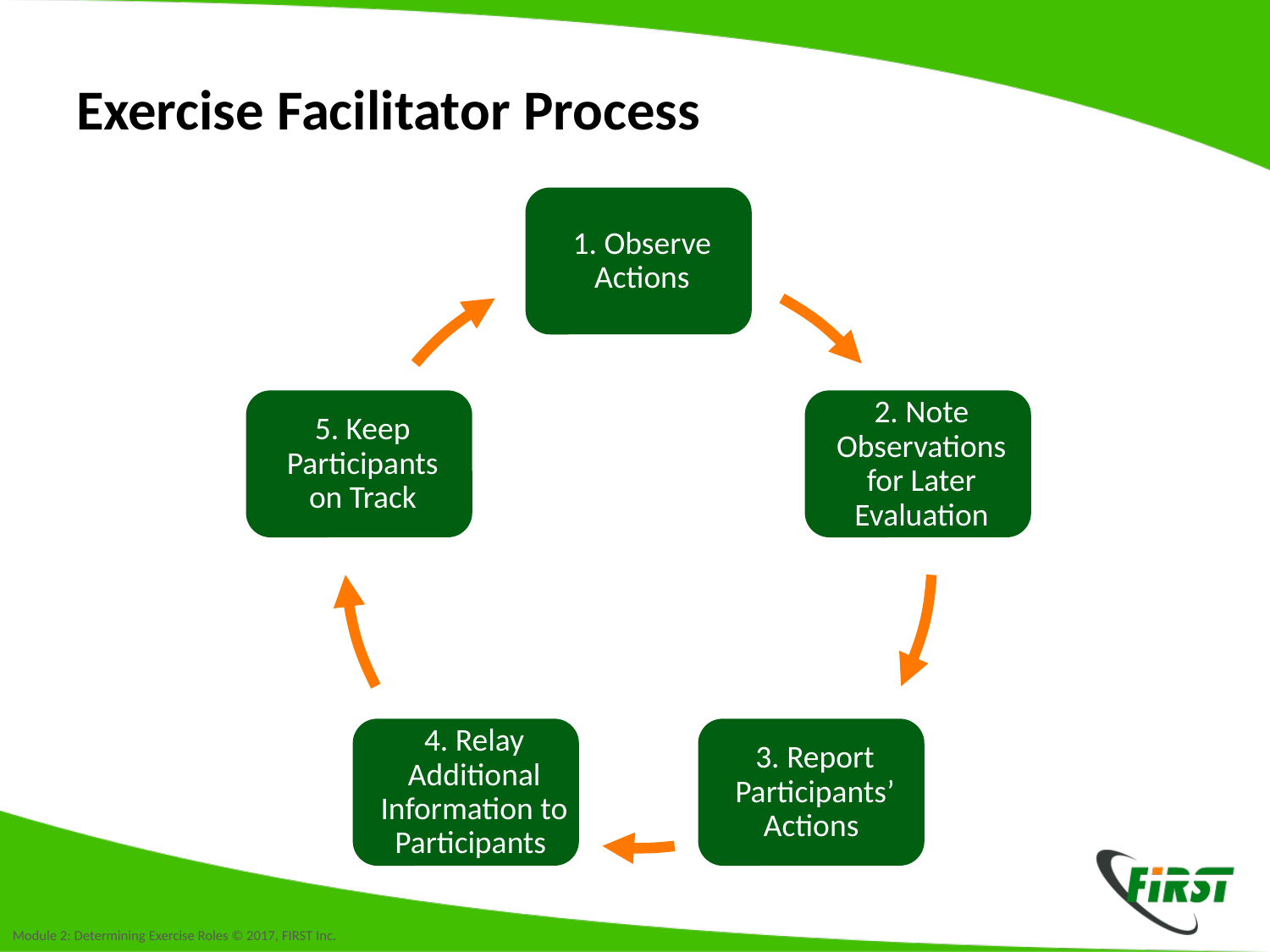

# Exercise Facilitator Process
1. Observe Actions
2. Note Observations for Later Evaluation
3. Report Participants’ Actions
4. Relay Additional Information to Participants
5. Keep Participants on Track